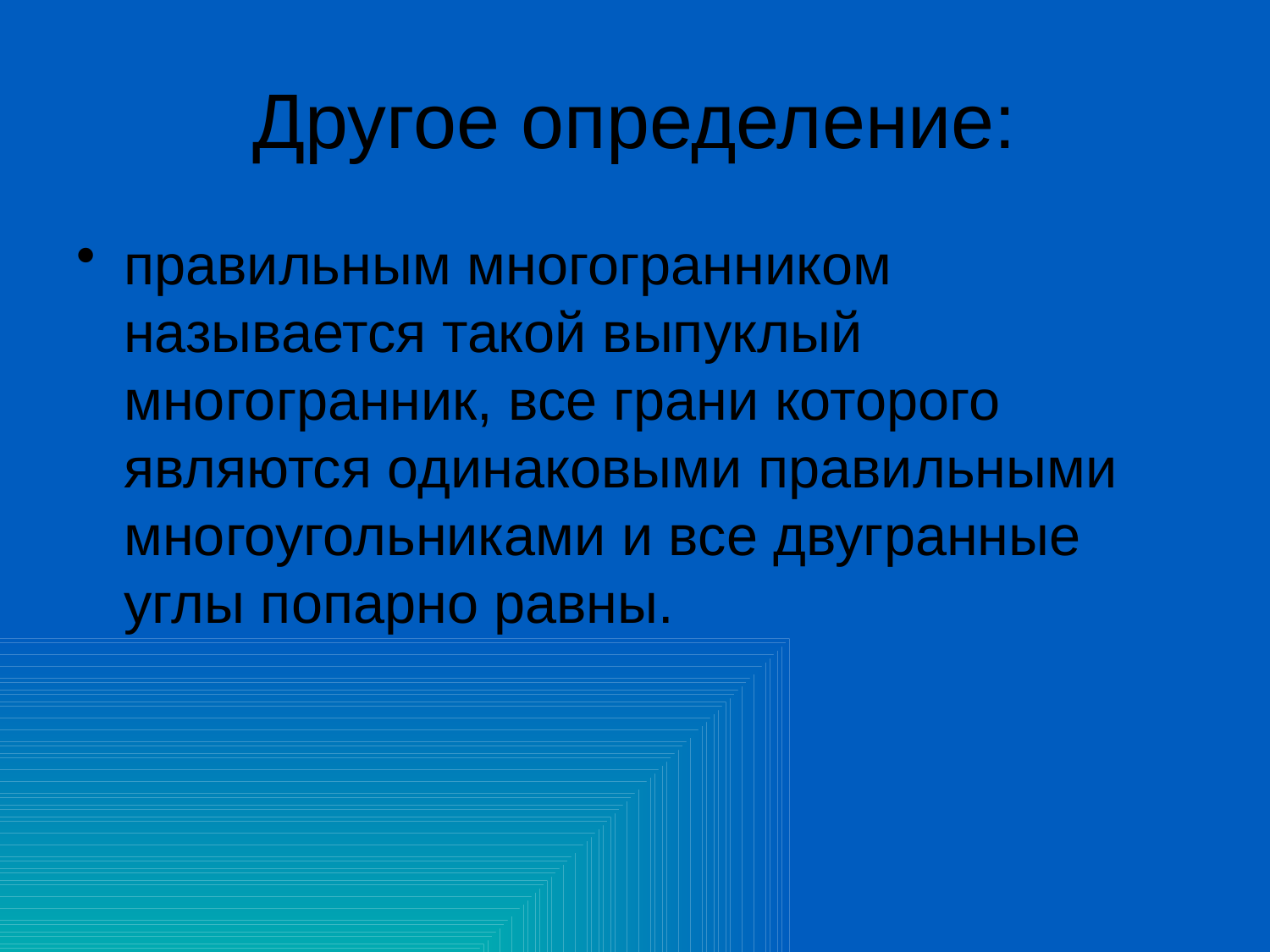

# Другое определение:
правильным многогранником называется такой выпуклый многогранник, все грани которого являются одинаковыми правильными многоугольниками и все двугранные углы попарно равны.